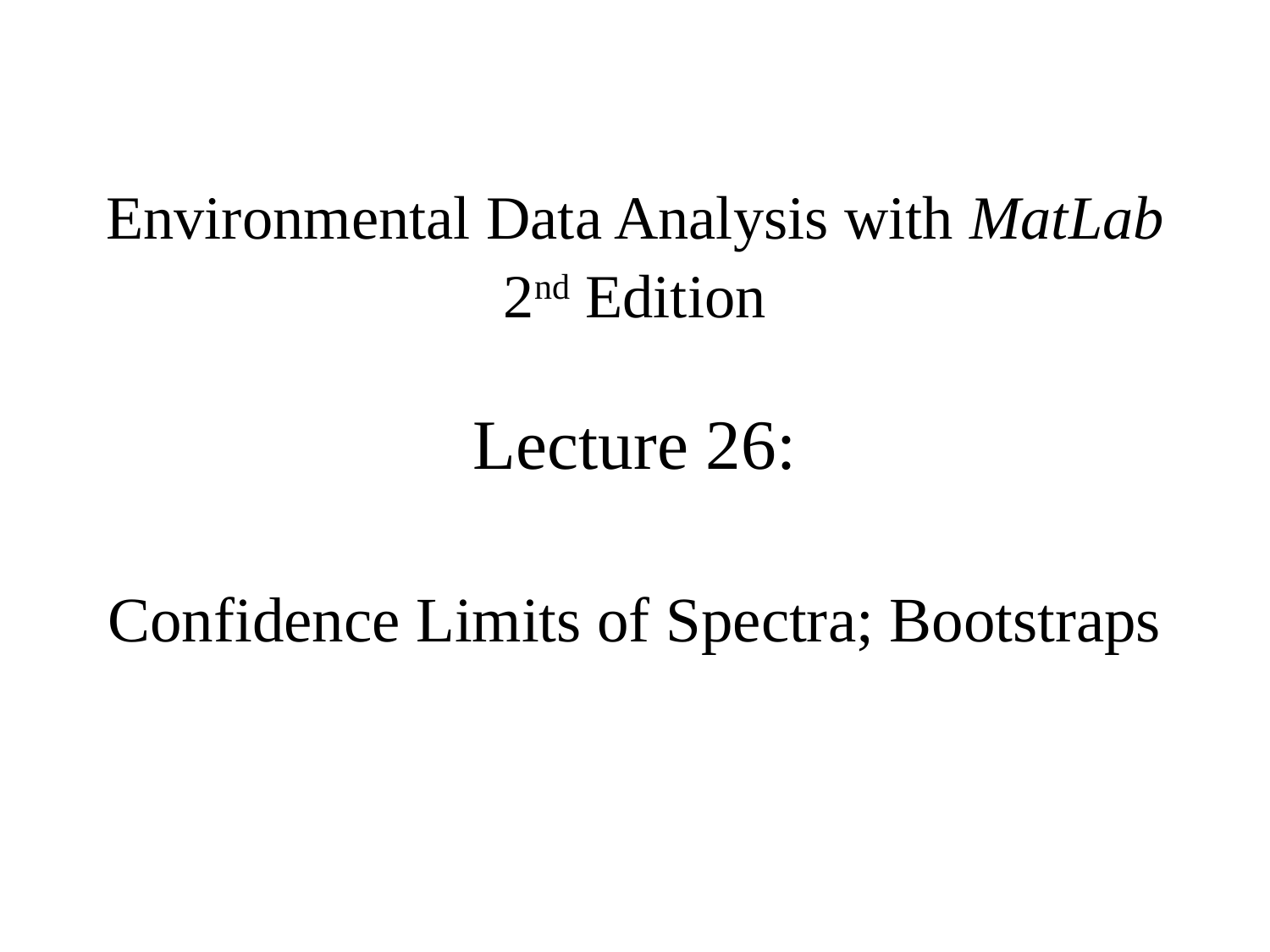

Environmental Data Analysis with MatLab
2nd Edition
Lecture 26:

Confidence Limits of Spectra; Bootstraps